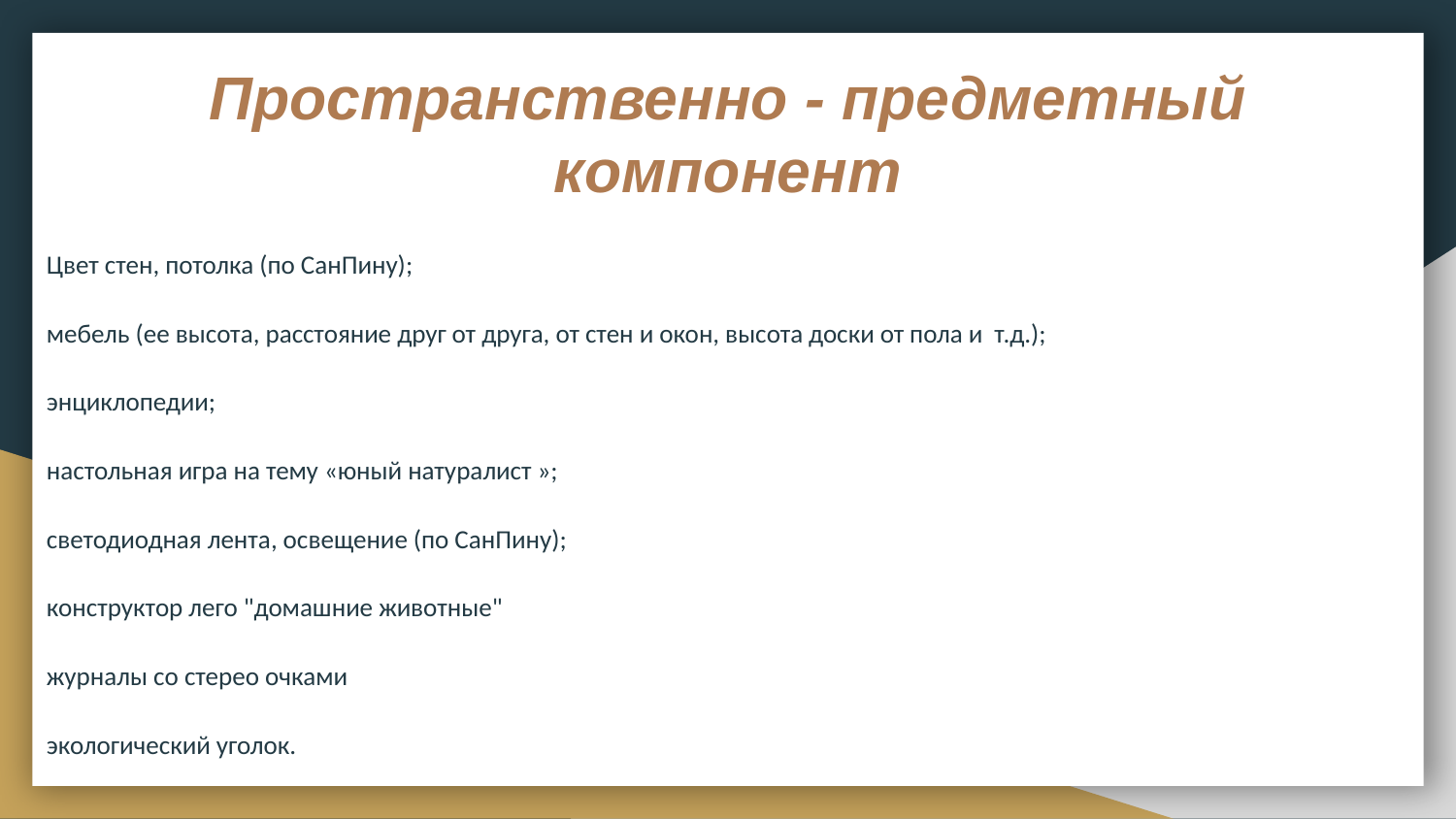

# Пространственно - предметный компонент
Цвет стен, потолка (по СанПину);
мебель (ее высота, расстояние друг от друга, от стен и окон, высота доски от пола и  т.д.);
энциклопедии;
настольная игра на тему «юный натуралист »;
светодиодная лента, освещение (по СанПину);
конструктор лего "домашние животные"
журналы со стерео очками
экологический уголок.